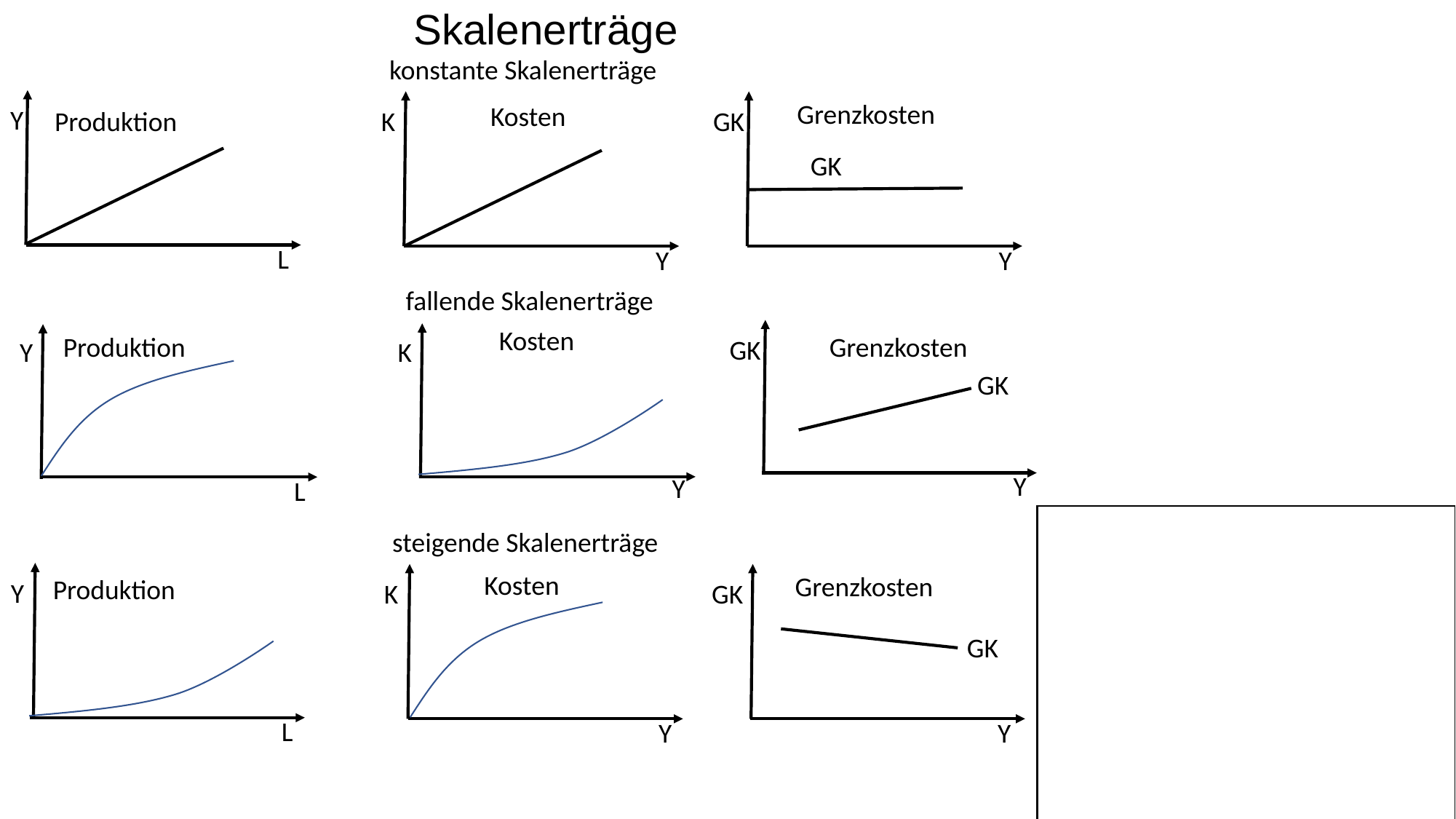

Skalenerträge
konstante Skalenerträge
Grenzkosten
Kosten
Y
Produktion
K
GK
GK
L
Y
Y
fallende Skalenerträge
Kosten
Produktion
Grenzkosten
GK
K
Y

GK

Y
Y
L

steigende Skalenerträge
Kosten
Grenzkosten
Produktion
Y
K
GK

GK

L
Y
Y